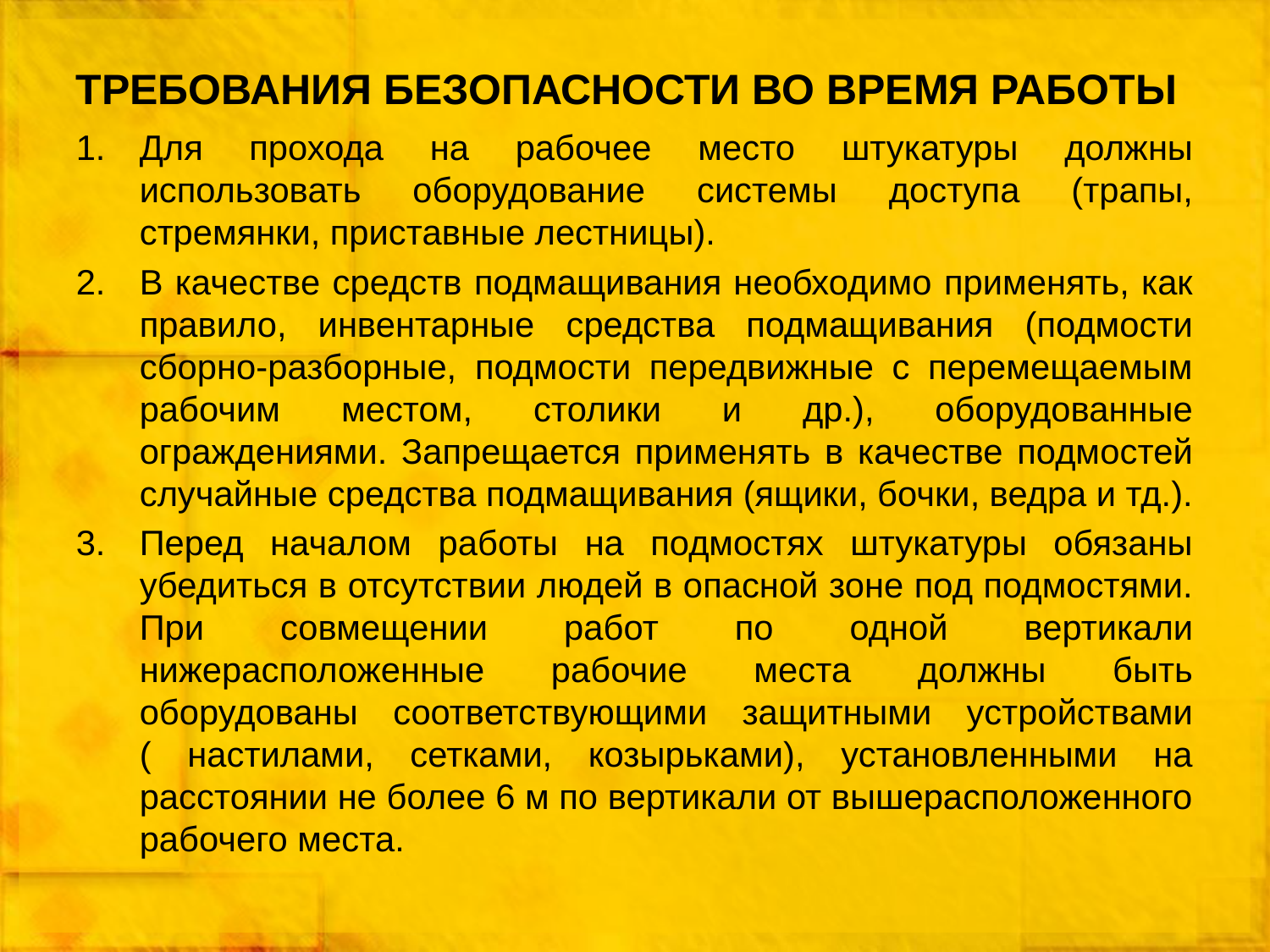

# ТРЕБОВАНИЯ БЕЗОПАСНОСТИ ВО ВРЕМЯ РАБОТЫ
Для прохода на рабочее место штукатуры должны использовать оборудование системы доступа (трапы, стремянки, приставные лестницы).
В качестве средств подмащивания необходимо применять, как правило, инвентарные средства подмащивания (подмости сборно-разборные, подмости передвижные с перемещаемым рабочим местом, столики и др.), оборудованные ограждениями. Запрещается применять в качестве подмостей случайные средства подмащивания (ящики, бочки, ведра и тд.).
Перед началом работы на подмостях штукатуры обязаны убедиться в отсутствии людей в опасной зоне под подмостями. При совмещении работ по одной вертикали нижерасположенные рабочие места должны быть оборудованы соответствующими защитными устройствами ( настилами, сетками, козырьками), установленными на расстоянии не более 6 м по вертикали от вышерасположенного рабочего места.